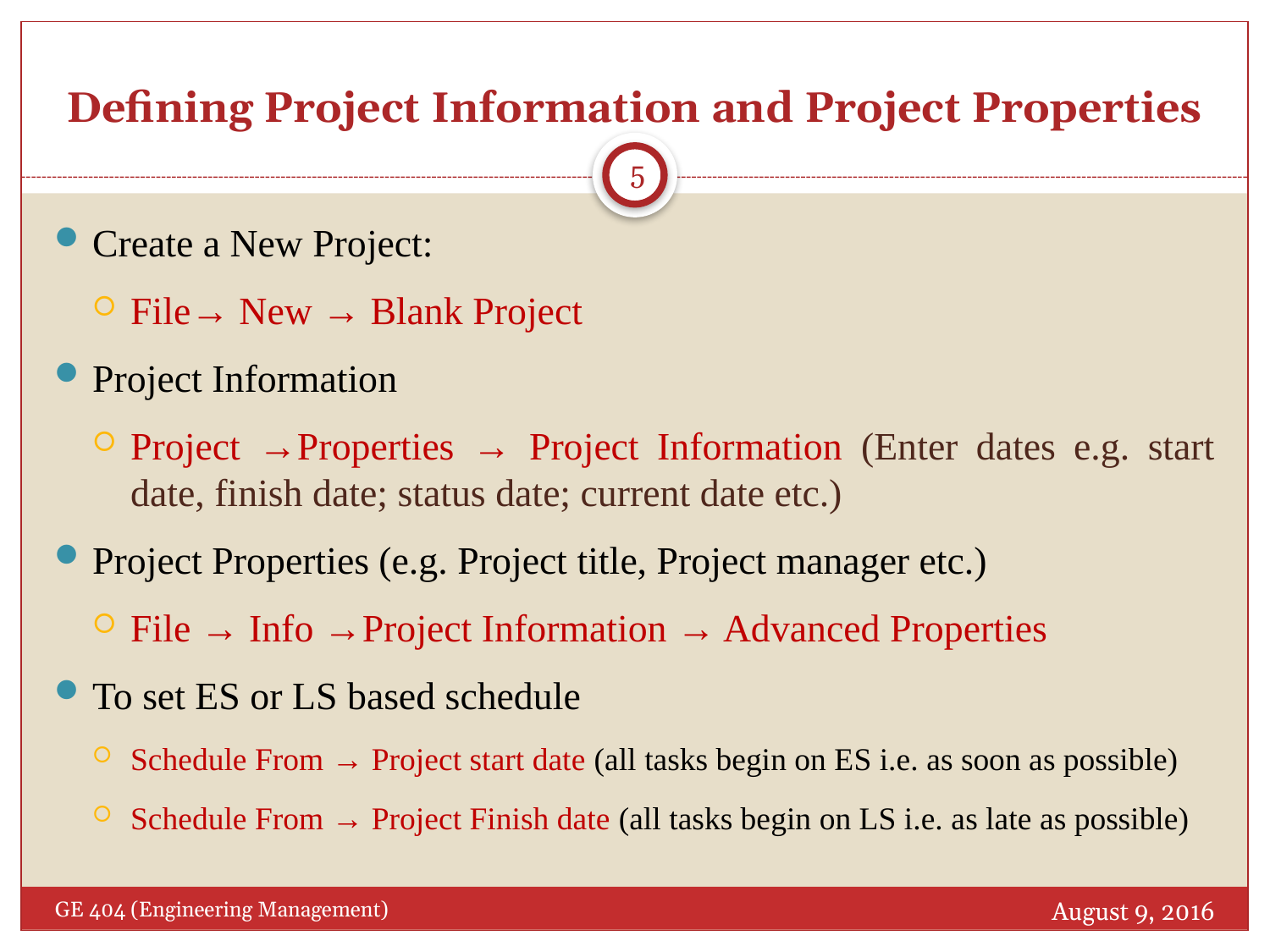

# Defining Project Information and Project Properties
5
Create a New Project:
File→ New → Blank Project
Project Information
Project →Properties → Project Information (Enter dates e.g. start date, finish date; status date; current date etc.)
Project Properties (e.g. Project title, Project manager etc.)
File → Info →Project Information → Advanced Properties
To set ES or LS based schedule
Schedule From → Project start date (all tasks begin on ES i.e. as soon as possible)
Schedule From → Project Finish date (all tasks begin on LS i.e. as late as possible)

August 9, 2016
GE 404 (Engineering Management)